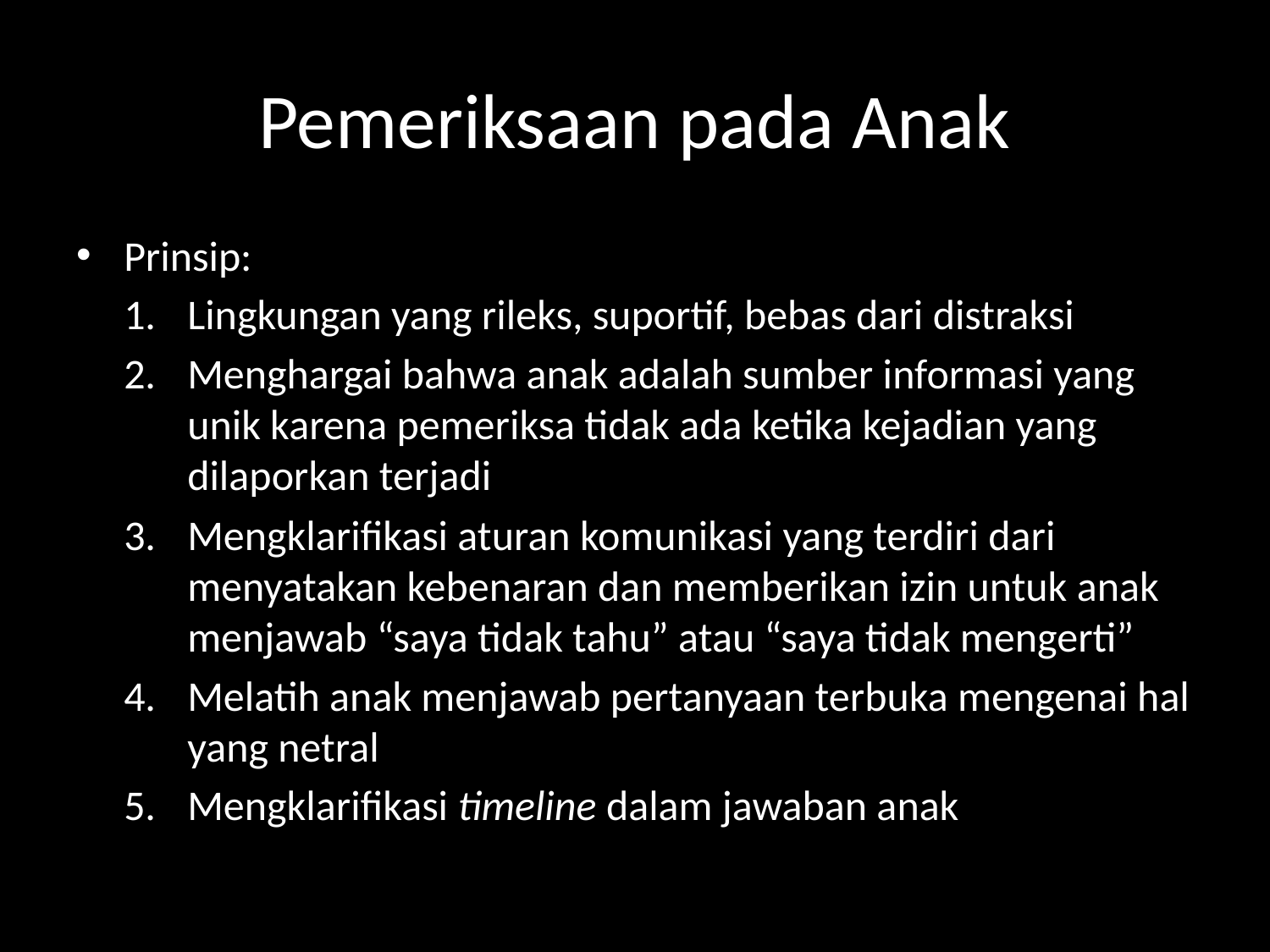

# Pemeriksaan pada Anak
Prinsip:
Lingkungan yang rileks, suportif, bebas dari distraksi
Menghargai bahwa anak adalah sumber informasi yang unik karena pemeriksa tidak ada ketika kejadian yang dilaporkan terjadi
Mengklarifikasi aturan komunikasi yang terdiri dari menyatakan kebenaran dan memberikan izin untuk anak menjawab “saya tidak tahu” atau “saya tidak mengerti”
Melatih anak menjawab pertanyaan terbuka mengenai hal yang netral
Mengklarifikasi timeline dalam jawaban anak